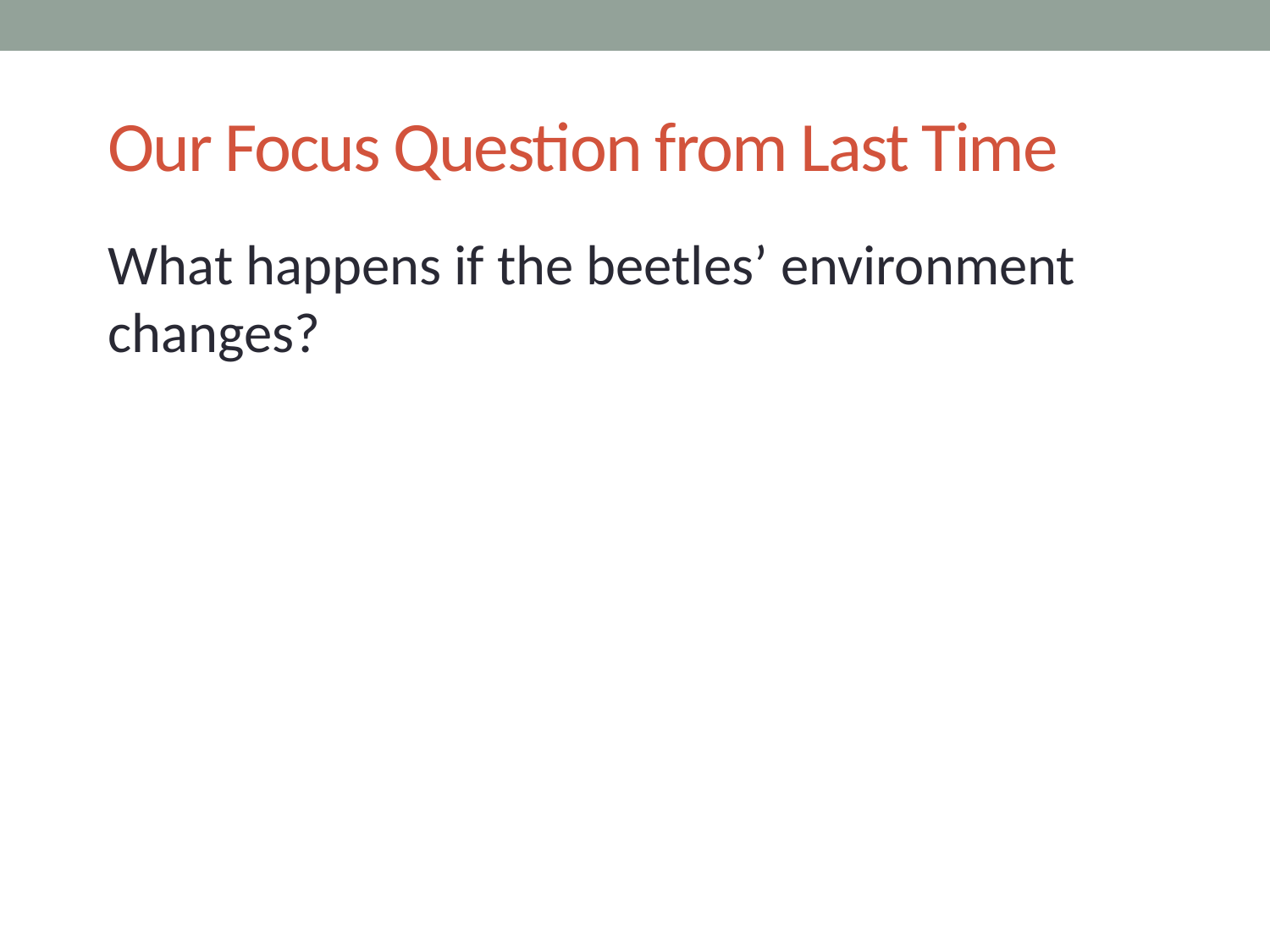

# Our Focus Question from Last Time
What happens if the beetles’ environment changes?